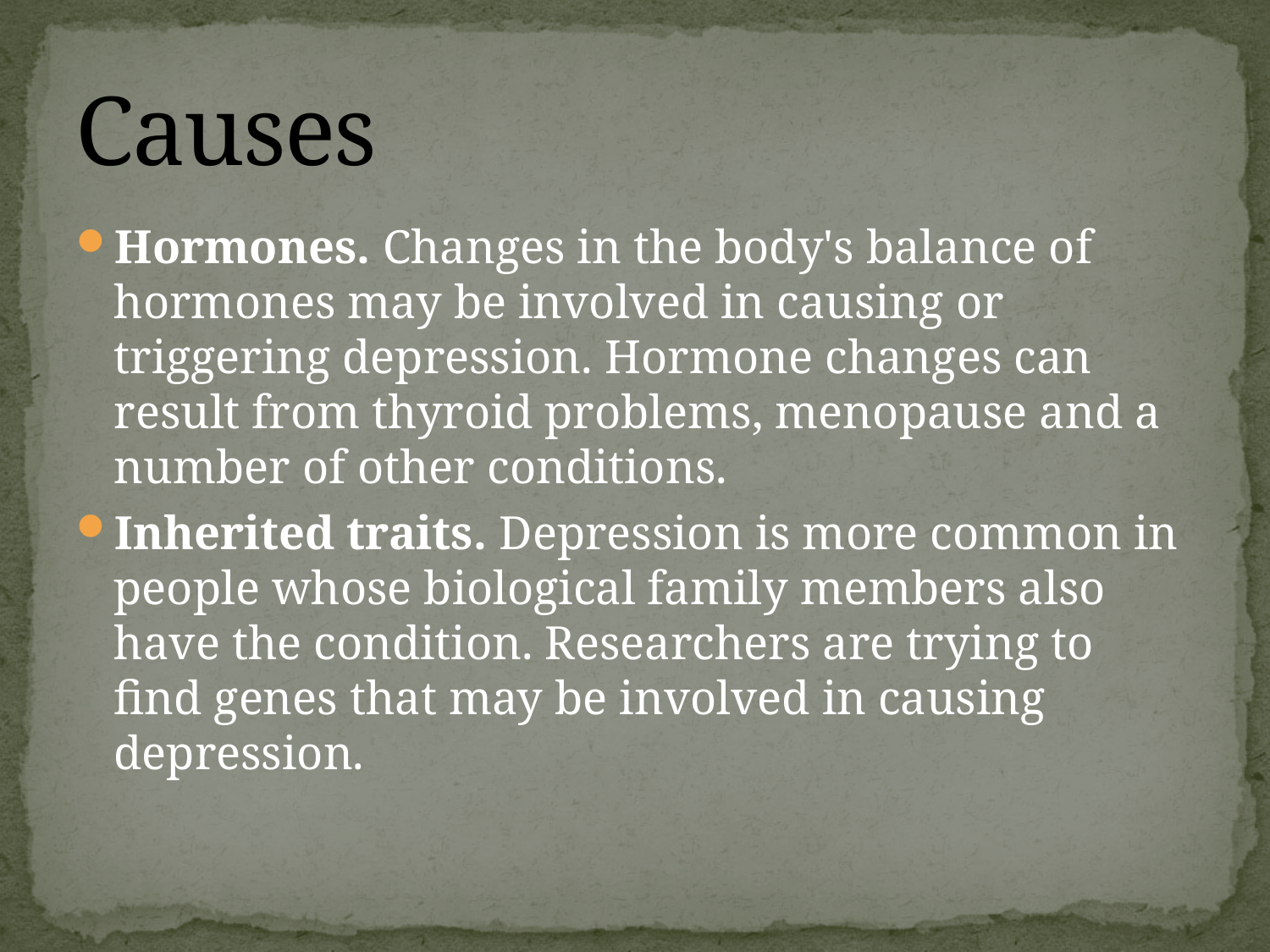

# Causes
Hormones. Changes in the body's balance of hormones may be involved in causing or triggering depression. Hormone changes can result from thyroid problems, menopause and a number of other conditions.
Inherited traits. Depression is more common in people whose biological family members also have the condition. Researchers are trying to find genes that may be involved in causing depression.